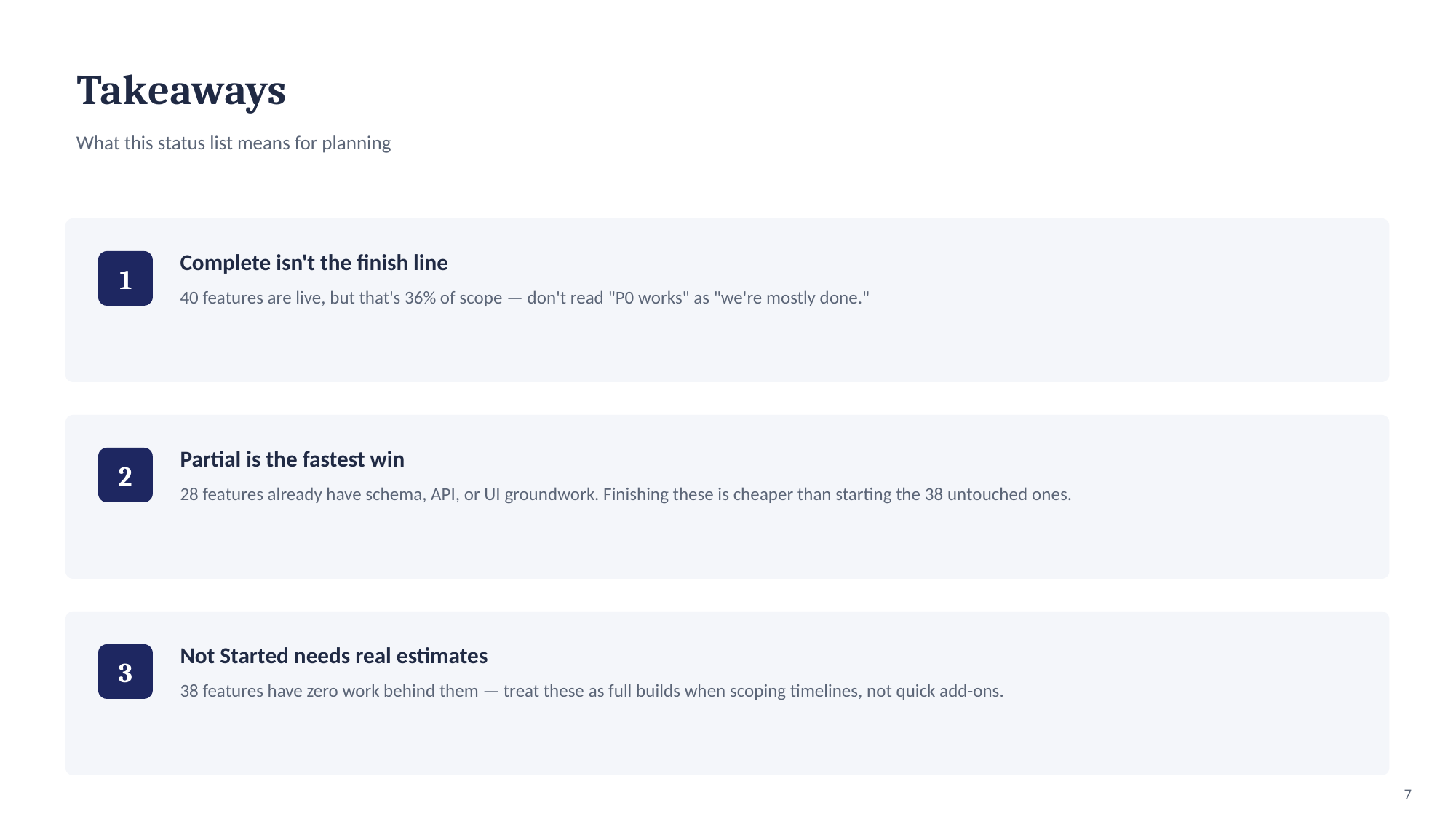

Takeaways
What this status list means for planning

Complete isn't the finish line

1
40 features are live, but that's 36% of scope — don't read "P0 works" as "we're mostly done."

Partial is the fastest win

2
28 features already have schema, API, or UI groundwork. Finishing these is cheaper than starting the 38 untouched ones.

Not Started needs real estimates

3
38 features have zero work behind them — treat these as full builds when scoping timelines, not quick add-ons.
7